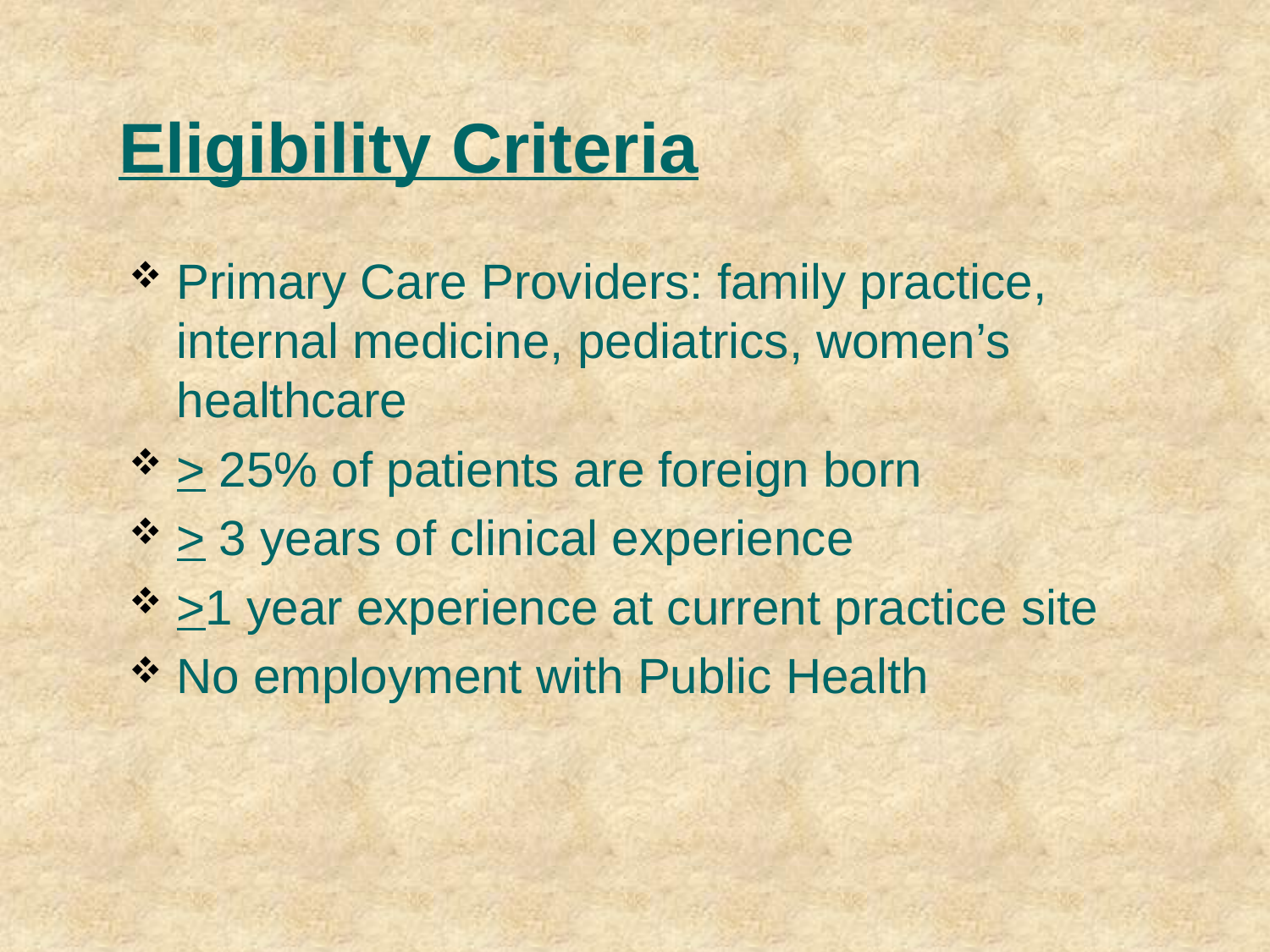

# Eligibility Criteria
Primary Care Providers: family practice, internal medicine, pediatrics, women’s healthcare
> 25% of patients are foreign born
> 3 years of clinical experience
>1 year experience at current practice site
No employment with Public Health